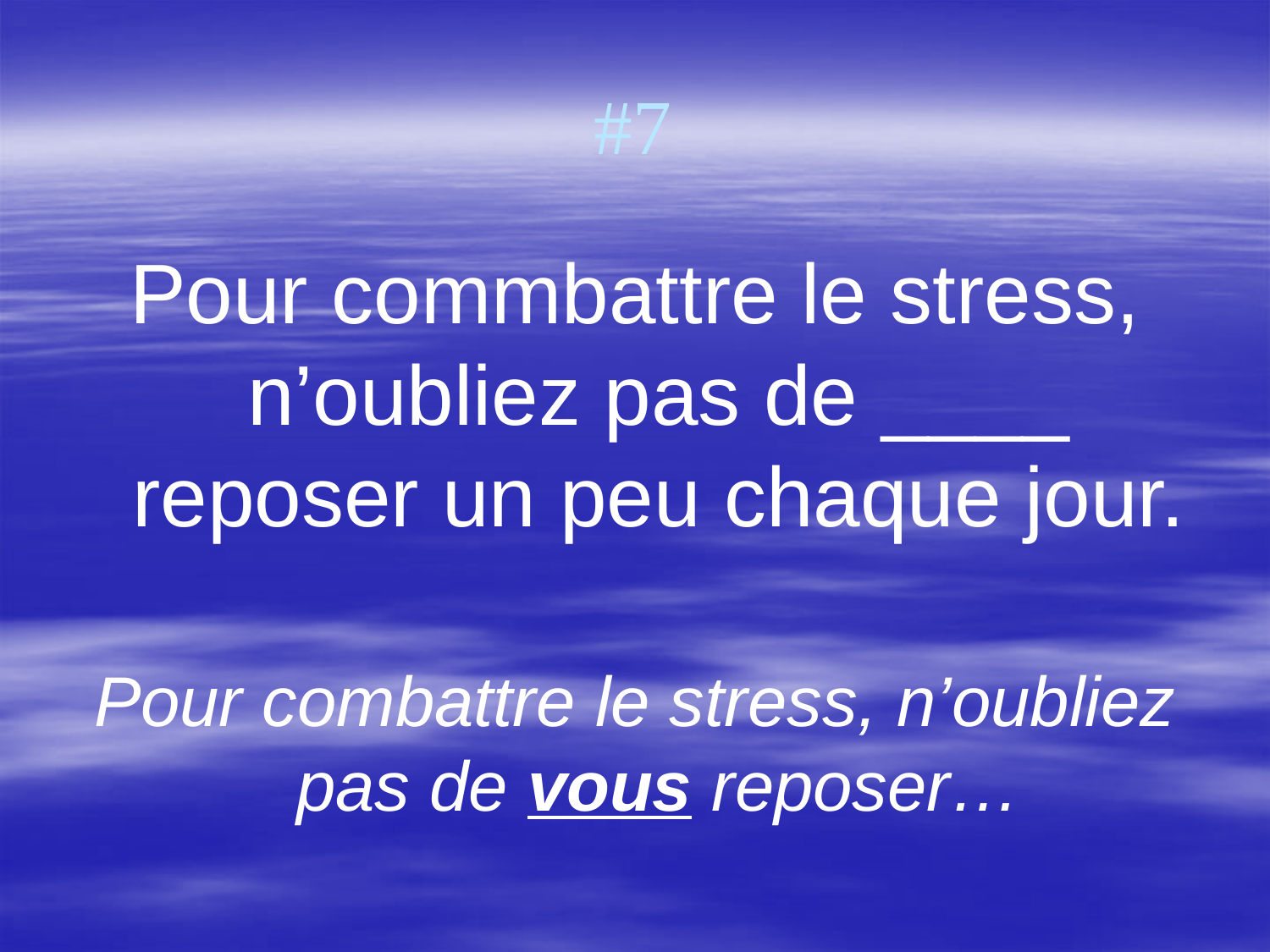

# #7
Pour commbattre le stress, n’oubliez pas de ____ reposer un peu chaque jour.

Pour combattre le stress, n’oubliez pas de vous reposer…